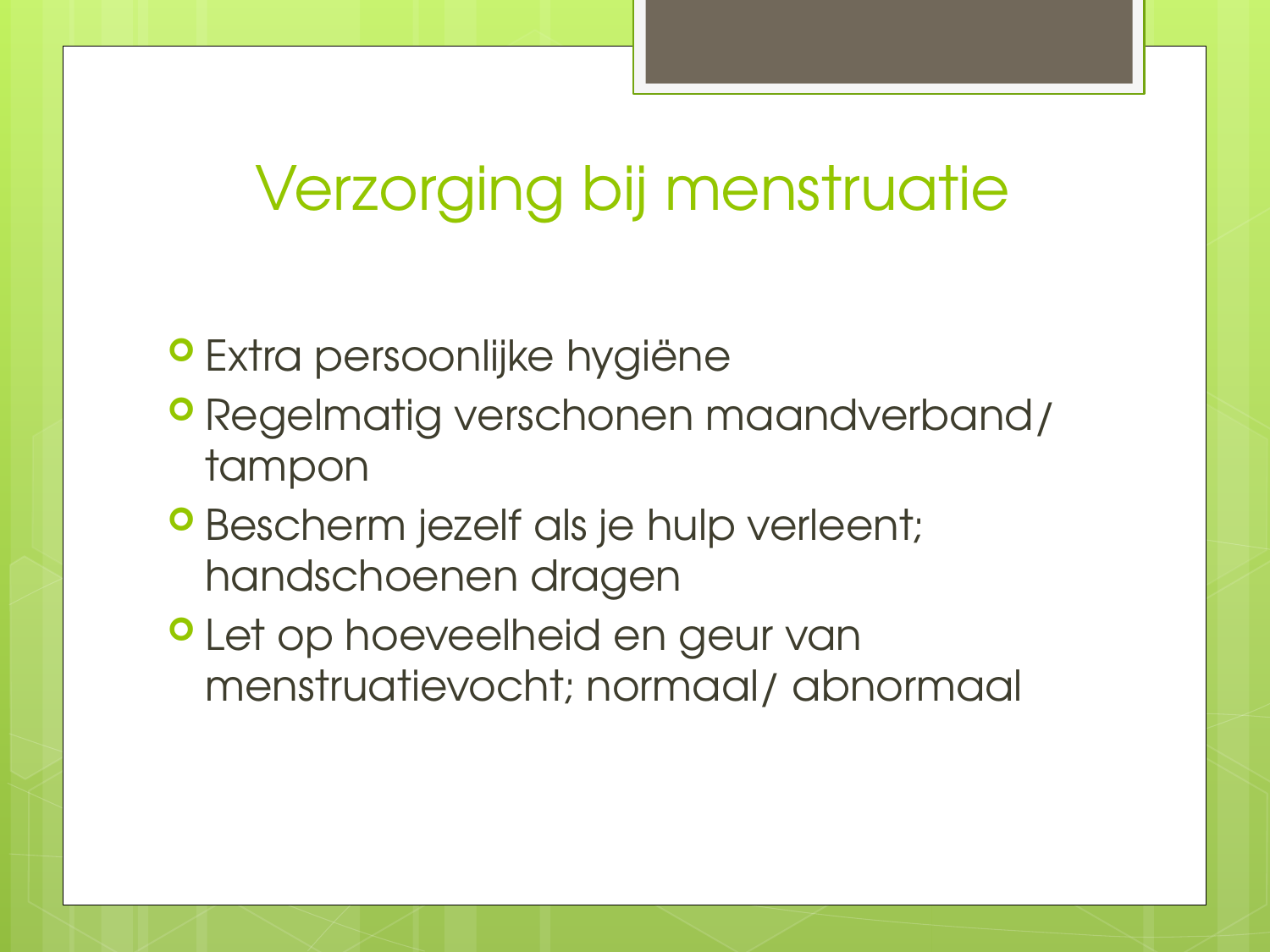

# Verzorging bij menstruatie
Extra persoonlijke hygiëne
Regelmatig verschonen maandverband/ tampon
Bescherm jezelf als je hulp verleent; handschoenen dragen
Let op hoeveelheid en geur van menstruatievocht; normaal/ abnormaal